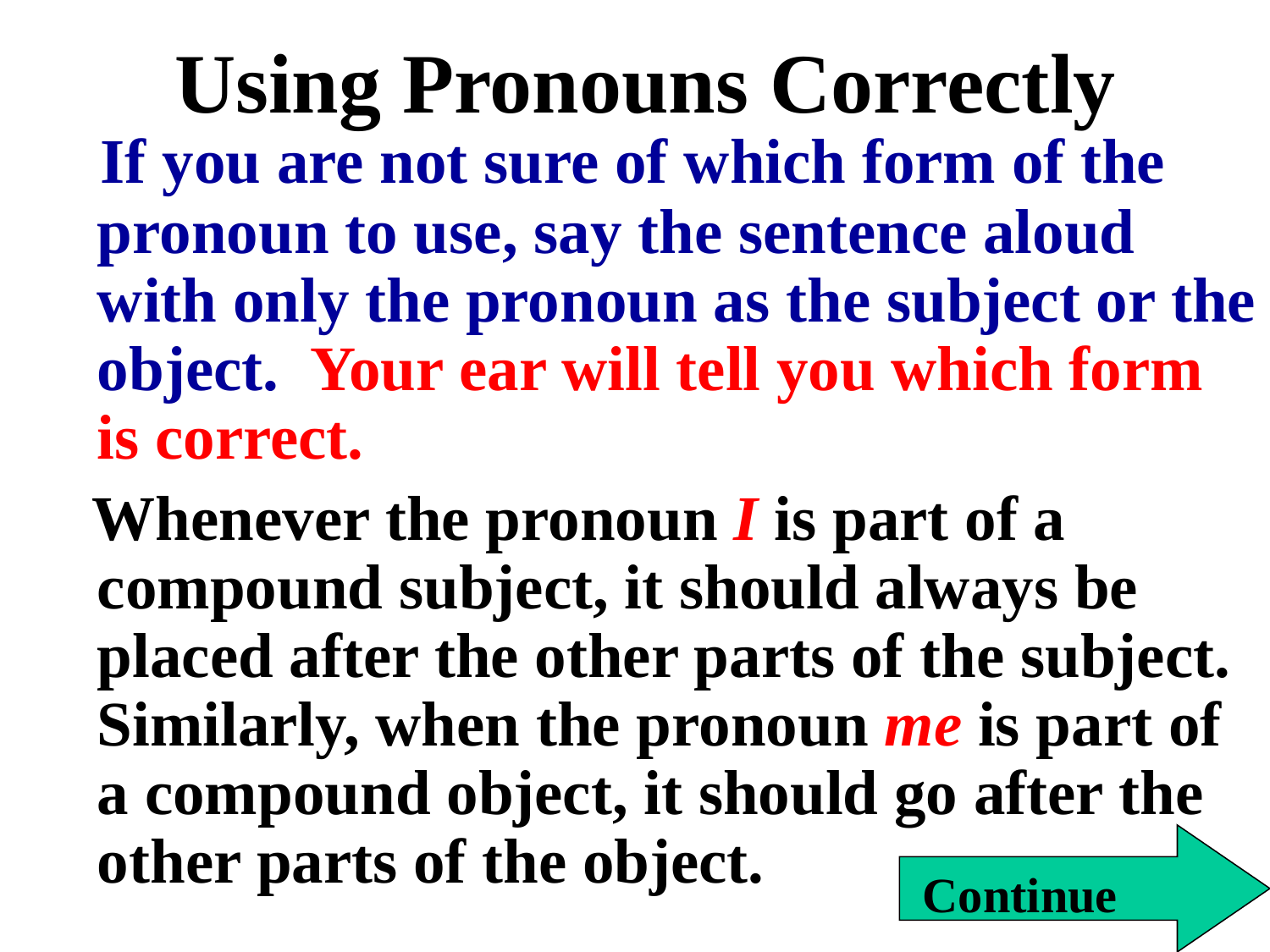

# Using Pronouns Correctly
     If you are not sure of which form of the pronoun to use, say the sentence aloud with only the pronoun as the subject or the object.  Your ear will tell you which form is correct.
     Whenever the pronoun I is part of a compound subject, it should always be placed after the other parts of the subject.  Similarly, when the pronoun me is part of a compound object, it should go after the other parts of the object.

Continue